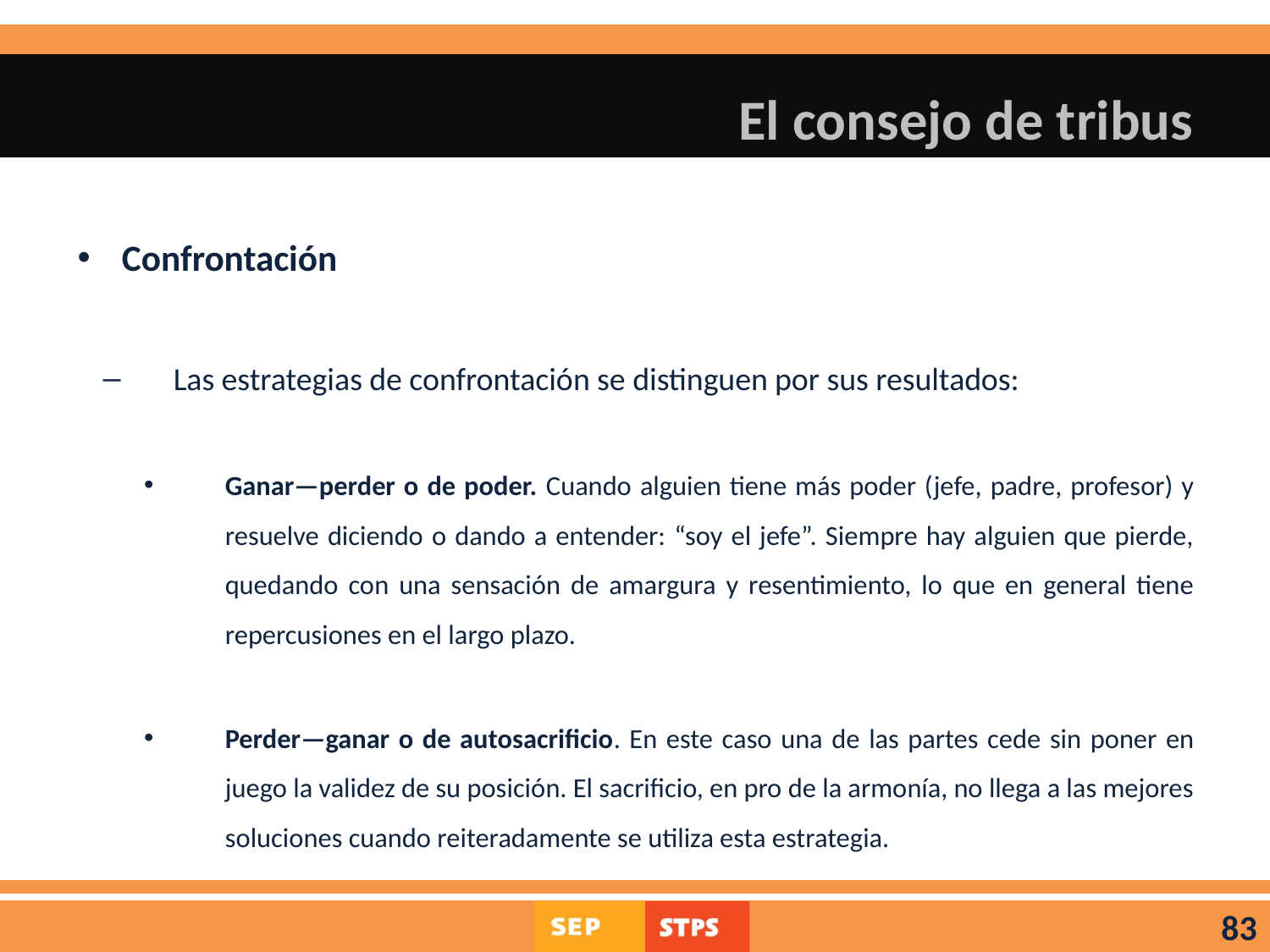

# El consejo de tribus
Confrontación

Las estrategias de confrontación se distinguen por sus resultados:

Ganar—perder o de poder. Cuando alguien tiene más poder (jefe, padre, profesor) y resuelve diciendo o dando a entender: “soy el jefe”. Siempre hay alguien que pierde, quedando con una sensación de amargura y resentimiento, lo que en general tiene repercusiones en el largo plazo.

Perder—ganar o de autosacrificio. En este caso una de las partes cede sin poner en juego la validez de su posición. El sacrificio, en pro de la armonía, no llega a las mejores soluciones cuando reiteradamente se utiliza esta estrategia.
83